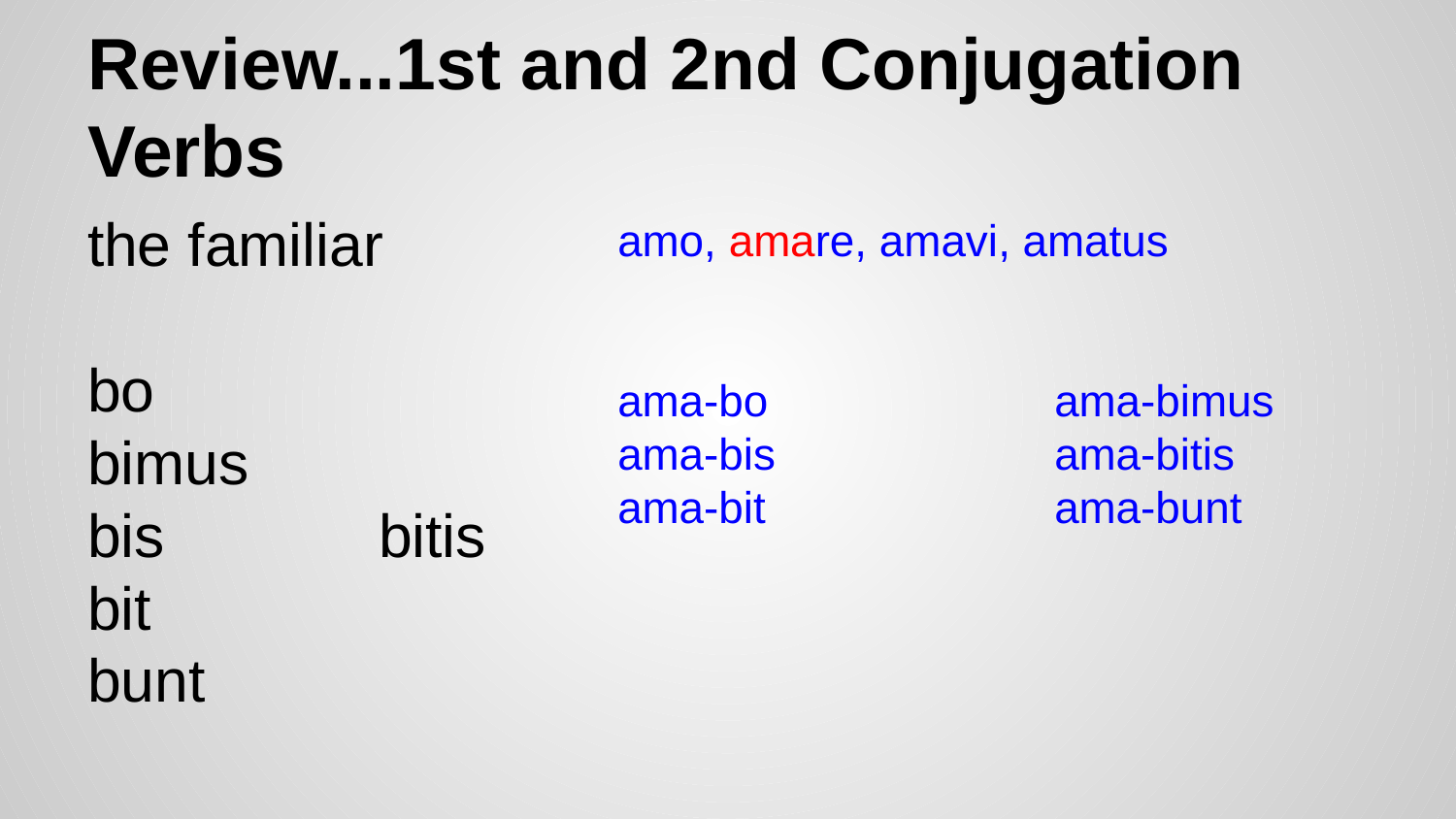

# Review...1st and 2nd Conjugation Verbs
the familiar

bo			bimus
bis		bitis
bit			bunt
amo, amare, amavi, amatus

ama-bo		ama-bimus
ama-bis		ama-bitis
ama-bit		ama-bunt